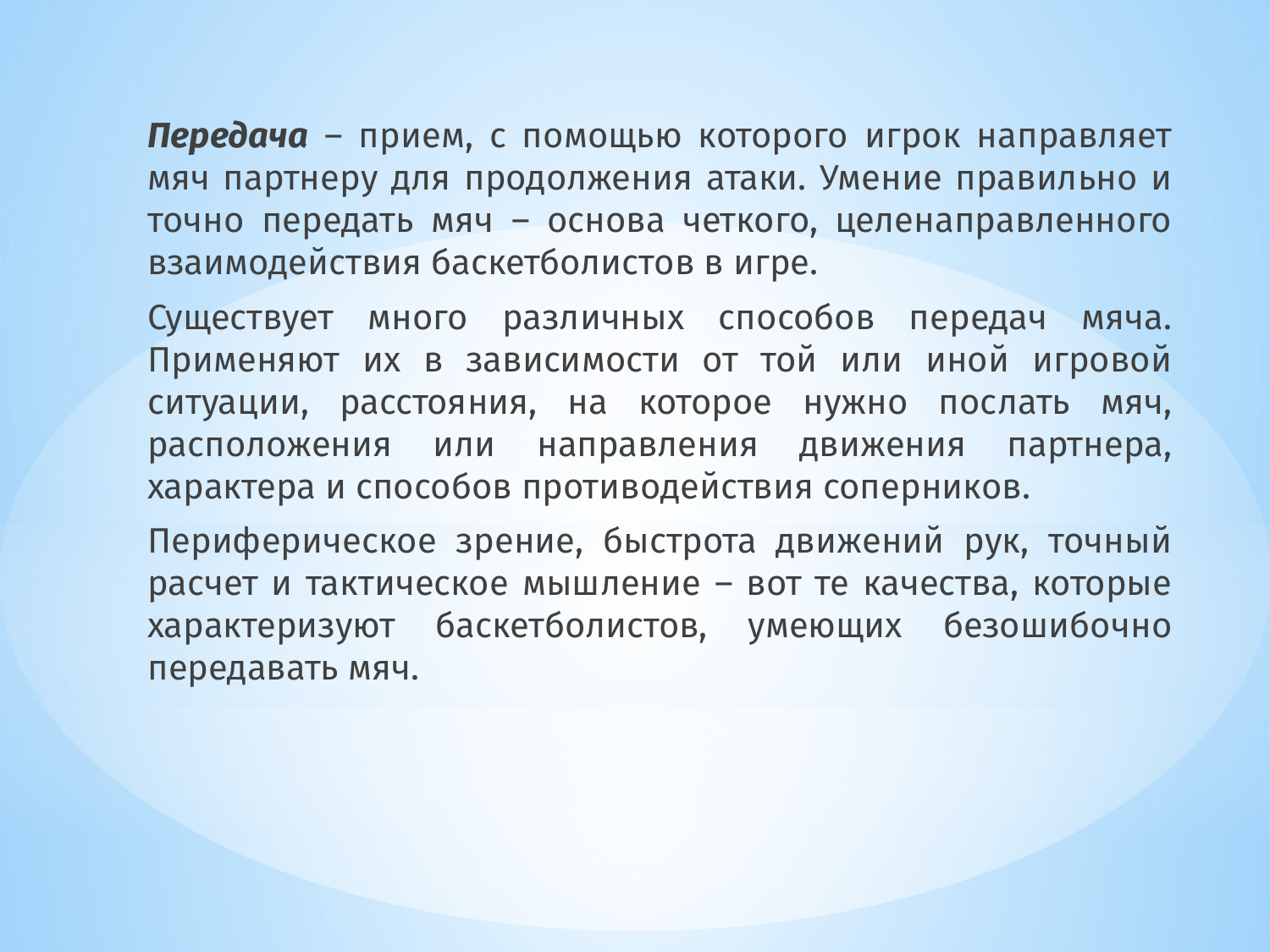

Передача – прием, с помощью которого игрок направляет мяч партнеру для продолжения атаки. Умение правильно и точно передать мяч – основа четкого, целенаправленного взаимодействия баскетболистов в игре.
Существует много различных способов передач мяча. Применяют их в зависимости от той или иной игровой ситуации, расстояния, на которое нужно послать мяч, расположения или направления движения партнера, характера и способов противодействия соперников.
Периферическое зрение, быстрота движений рук, точный расчет и тактическое мышление – вот те качества, которые характеризуют баскетболистов, умеющих безошибочно передавать мяч.
#